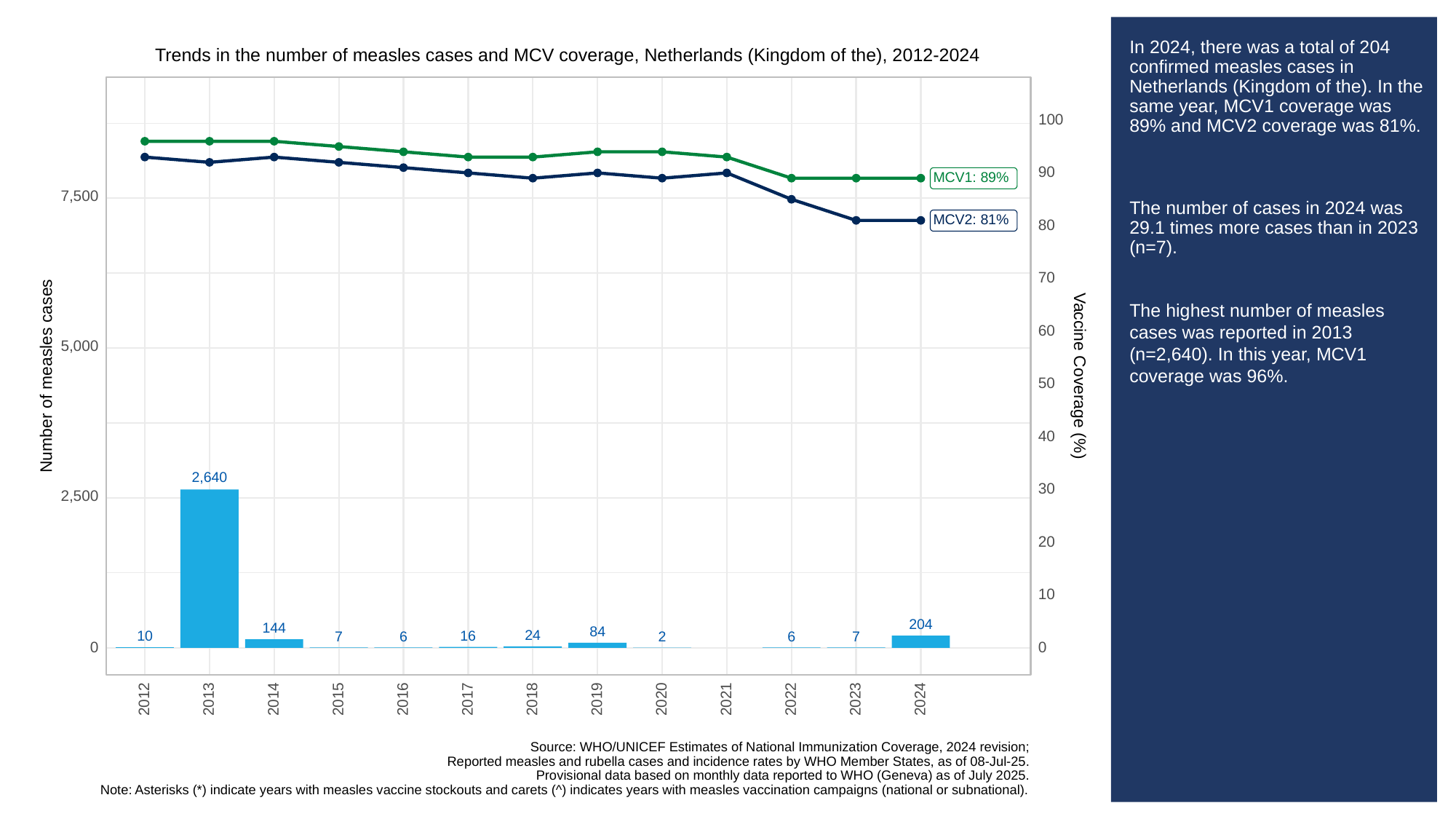

# In 2024, there was a total of 204 confirmed measles cases in Netherlands (Kingdom of the). In the same year, MCV1 coverage was 89% and MCV2 coverage was 81%.

The number of cases in 2024 was 29.1 times more cases than in 2023 (n=7).

The highest number of measles cases was reported in 2013 (n=2,640). In this year, MCV1 coverage was 96%.

Trends in the number of measles cases and MCV coverage, Netherlands (Kingdom of the), 2012-2024

100

90

MCV1: 89%

7,500

MCV2: 81%

80

70

60
5,000

Vaccine Coverage (%)
Number of measles cases
50

40
2,640
30

2,500

20

10
204
144
84
24
16
10
6
6
7
7
2

0
0

2013
2023
2012
2014
2015
2016
2017
2018
2019
2020
2021
2022
2024
Source: WHO/UNICEF Estimates of National Immunization Coverage, 2024 revision;
Reported measles and rubella cases and incidence rates by WHO Member States, as of 08-Jul-25.
Provisional data based on monthly data reported to WHO (Geneva) as of July 2025.
Note: Asterisks (*) indicate years with measles vaccine stockouts and carets (^) indicates years with measles vaccination campaigns (national or subnational).